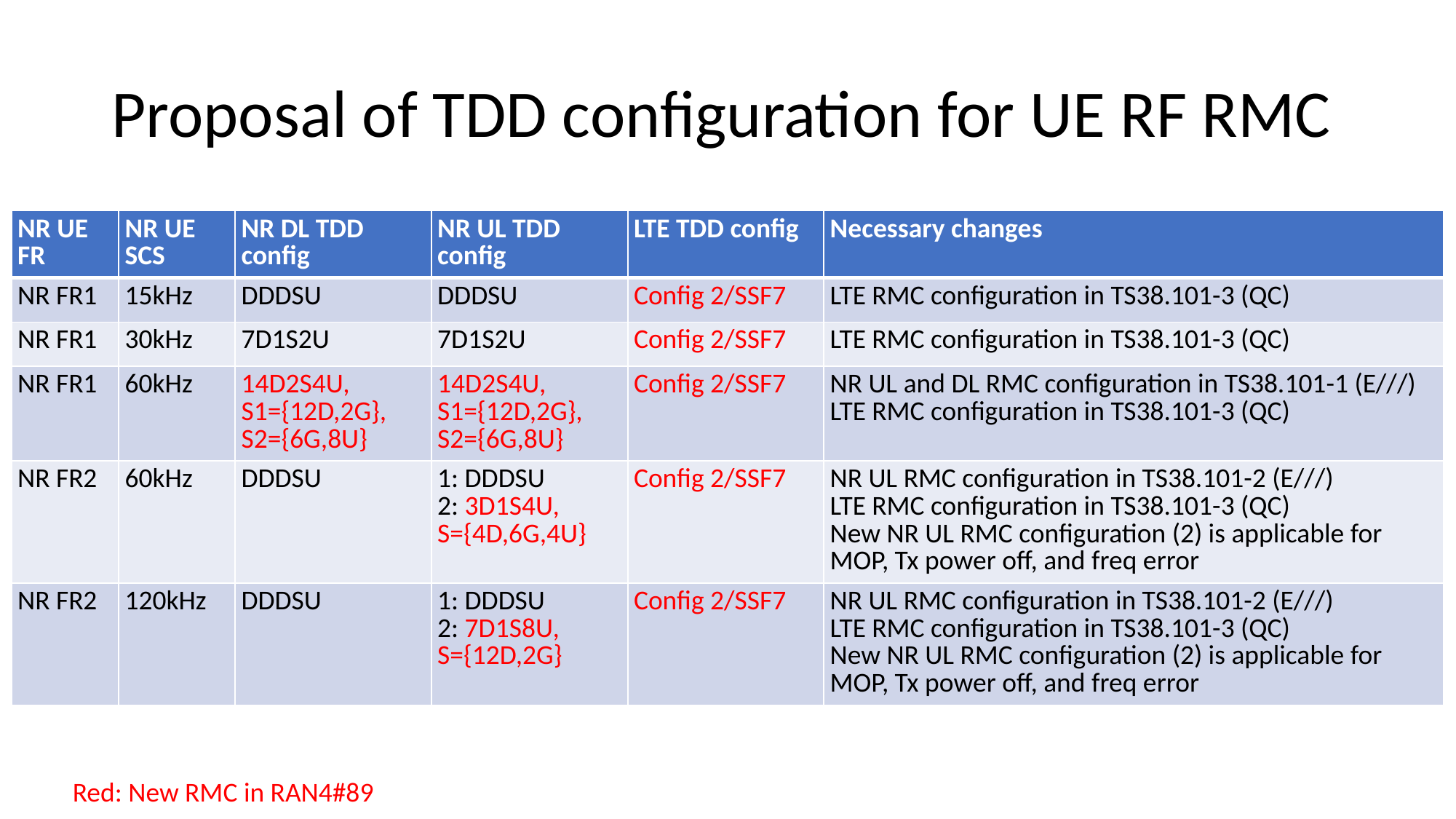

# Proposal of TDD configuration for UE RF RMC
| NR UE FR | NR UE SCS | NR DL TDD config | NR UL TDD config | LTE TDD config | Necessary changes |
| --- | --- | --- | --- | --- | --- |
| NR FR1 | 15kHz | DDDSU | DDDSU | Config 2/SSF7 | LTE RMC configuration in TS38.101-3 (QC) |
| NR FR1 | 30kHz | 7D1S2U | 7D1S2U | Config 2/SSF7 | LTE RMC configuration in TS38.101-3 (QC) |
| NR FR1 | 60kHz | 14D2S4U, S1={12D,2G}, S2={6G,8U} | 14D2S4U, S1={12D,2G}, S2={6G,8U} | Config 2/SSF7 | NR UL and DL RMC configuration in TS38.101-1 (E///) LTE RMC configuration in TS38.101-3 (QC) |
| NR FR2 | 60kHz | DDDSU | 1: DDDSU 2: 3D1S4U, S={4D,6G,4U} | Config 2/SSF7 | NR UL RMC configuration in TS38.101-2 (E///) LTE RMC configuration in TS38.101-3 (QC) New NR UL RMC configuration (2) is applicable for MOP, Tx power off, and freq error |
| NR FR2 | 120kHz | DDDSU | 1: DDDSU 2: 7D1S8U, S={12D,2G} | Config 2/SSF7 | NR UL RMC configuration in TS38.101-2 (E///) LTE RMC configuration in TS38.101-3 (QC) New NR UL RMC configuration (2) is applicable for MOP, Tx power off, and freq error |
Red: New RMC in RAN4#89